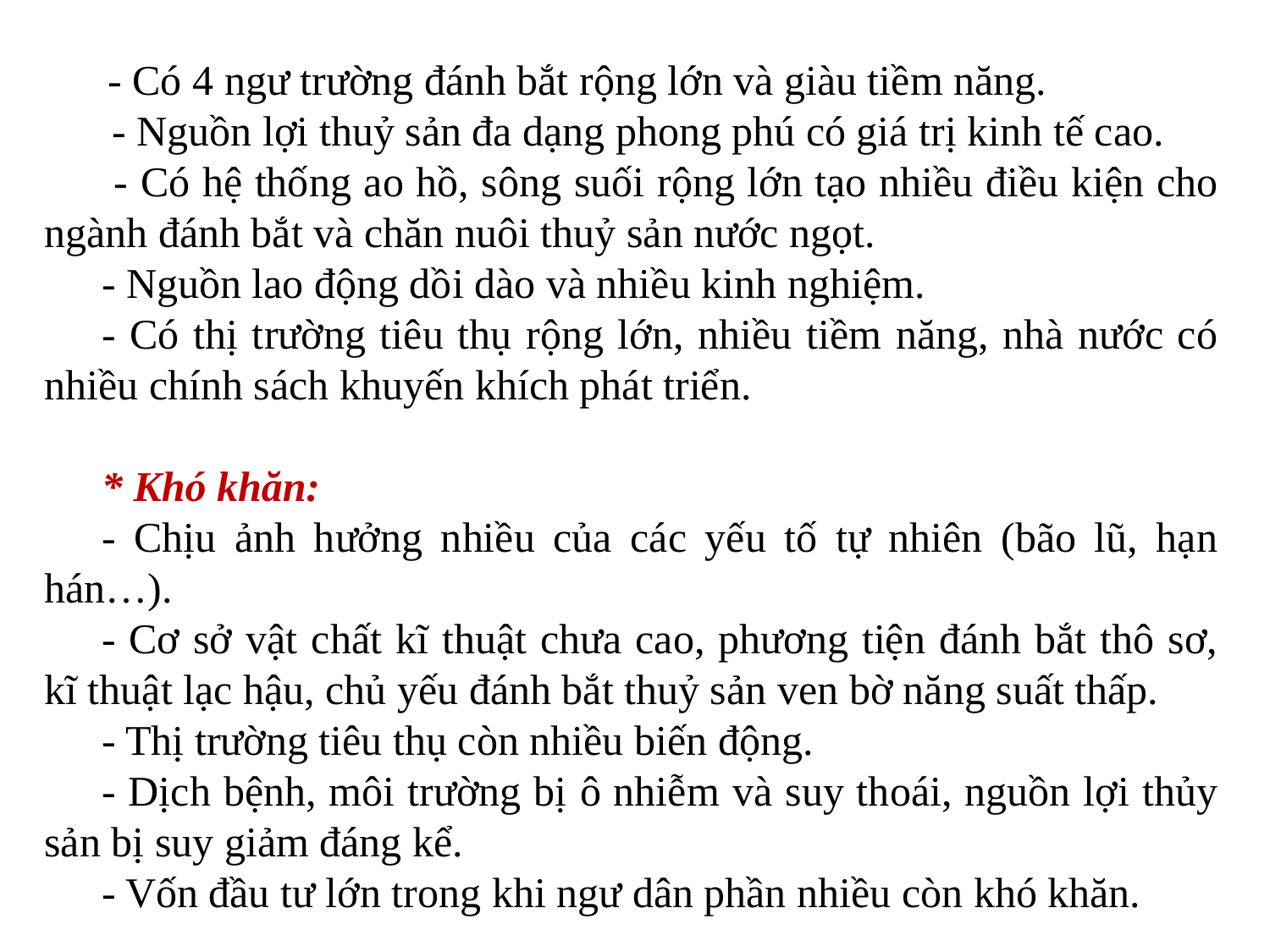

- Có 4 ngư trường đánh bắt rộng lớn và giàu tiềm năng.
 - Nguồn lợi thuỷ sản đa dạng phong phú có giá trị kinh tế cao.
 - Có hệ thống ao hồ, sông suối rộng lớn tạo nhiều điều kiện cho ngành đánh bắt và chăn nuôi thuỷ sản nước ngọt.
- Nguồn lao động dồi dào và nhiều kinh nghiệm.
- Có thị trường tiêu thụ rộng lớn, nhiều tiềm năng, nhà nước có nhiều chính sách khuyến khích phát triển.

* Khó khăn:
- Chịu ảnh hưởng nhiều của các yếu tố tự nhiên (bão lũ, hạn hán…).
- Cơ sở vật chất kĩ thuật chưa cao, phương tiện đánh bắt thô sơ, kĩ thuật lạc hậu, chủ yếu đánh bắt thuỷ sản ven bờ năng suất thấp.
- Thị trường tiêu thụ còn nhiều biến động.
- Dịch bệnh, môi trường bị ô nhiễm và suy thoái, nguồn lợi thủy sản bị suy giảm đáng kể.
- Vốn đầu tư lớn trong khi ngư dân phần nhiều còn khó khăn.